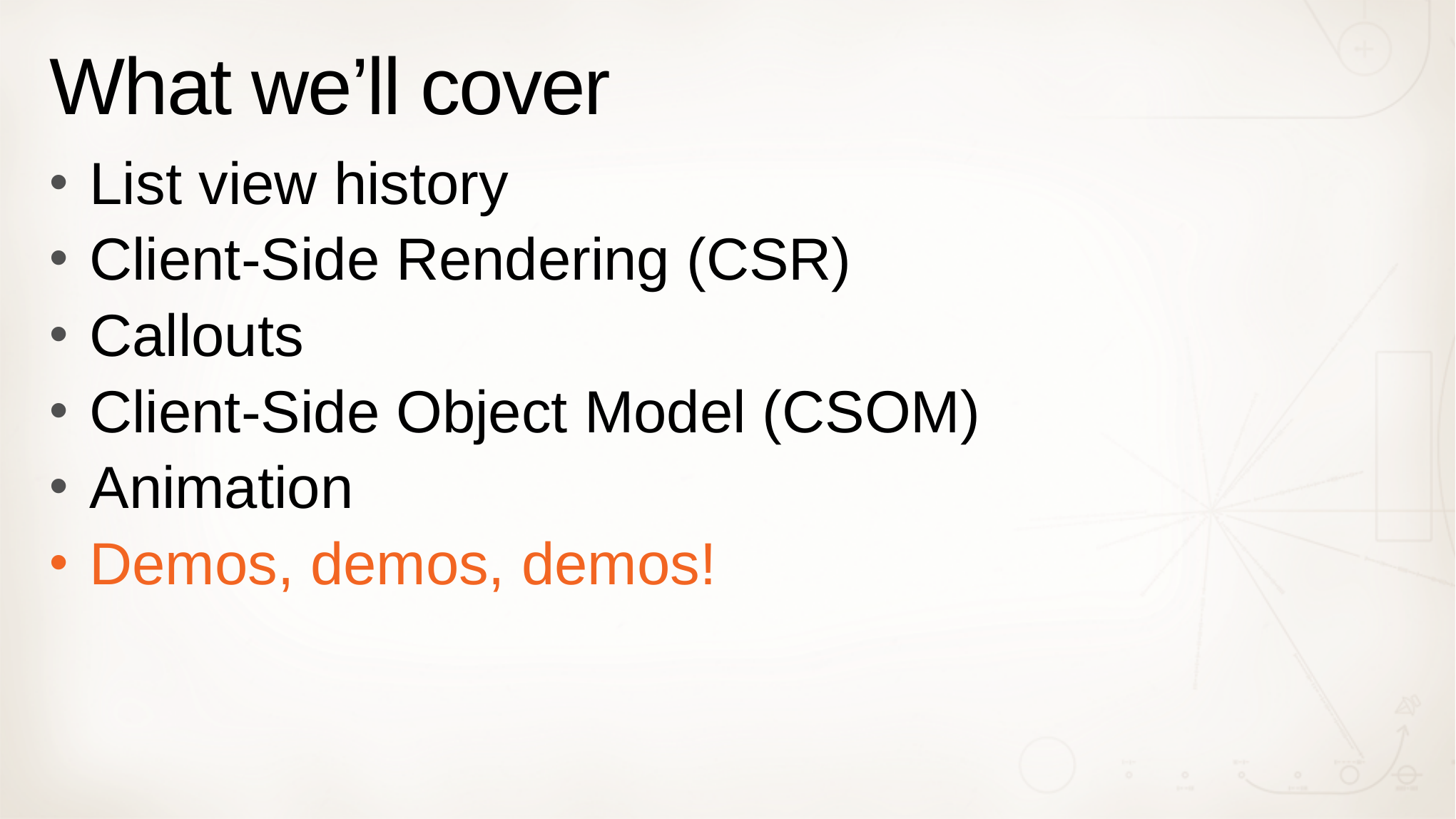

# What we’ll cover
List view history
Client-Side Rendering (CSR)
Callouts
Client-Side Object Model (CSOM)
Animation
Demos, demos, demos!